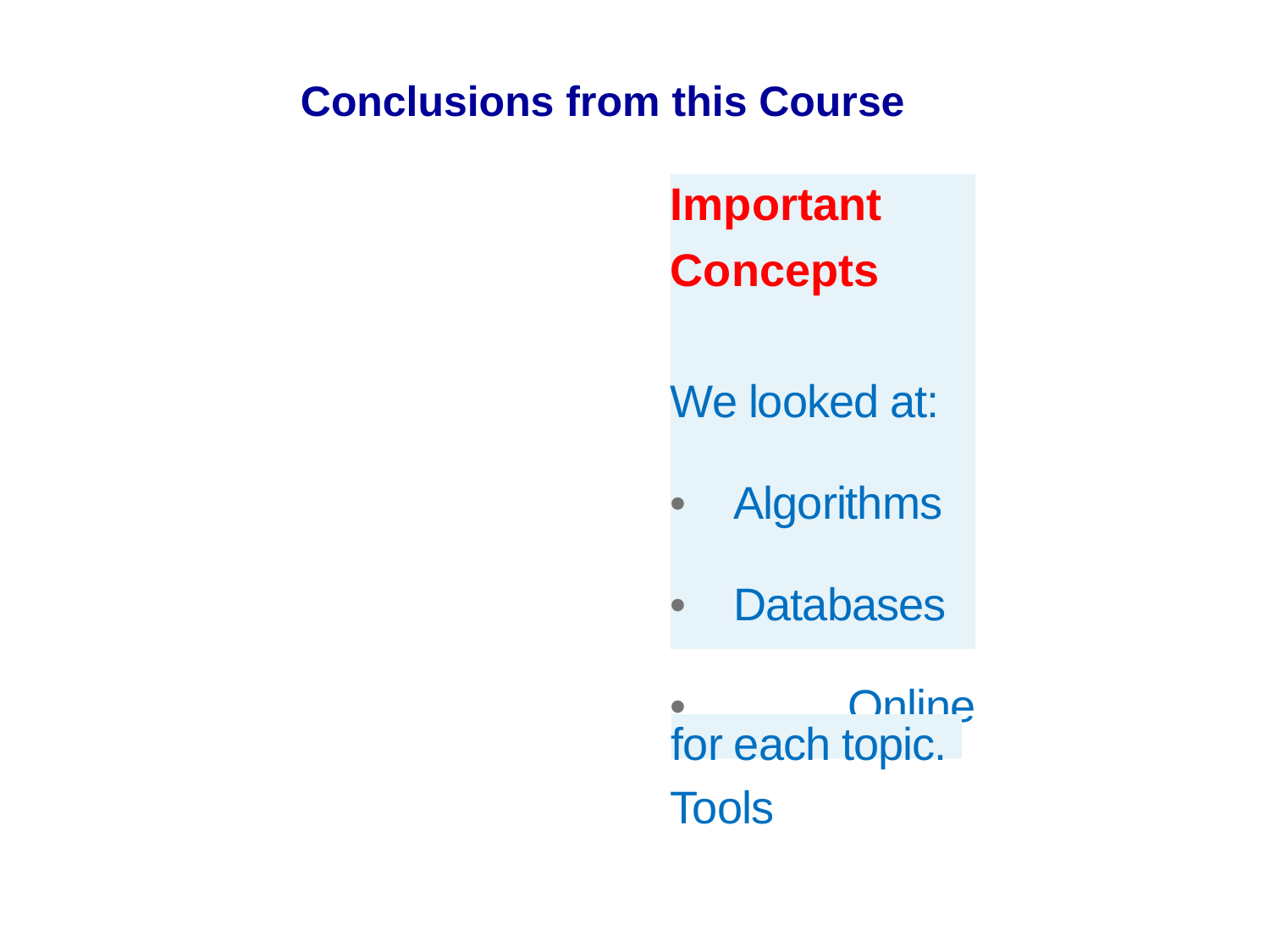

Conclusions from this Course
Important
Concepts
We looked at:
•    Algorithms
•    Databases
•    Online Tools
for each topic.